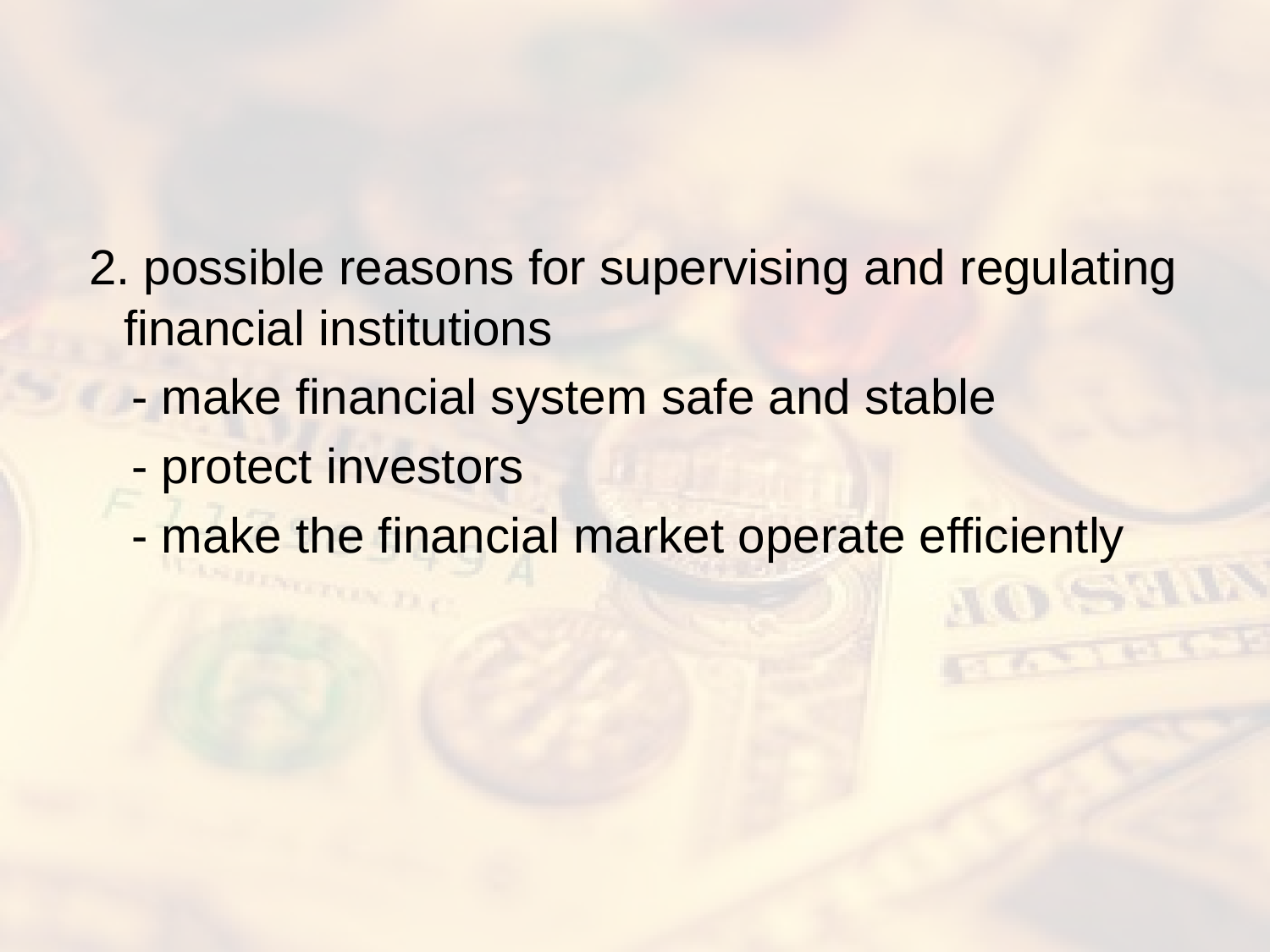

#
 2. possible reasons for supervising and regulating  financial institutions
    - make financial system safe and stable
    - protect investors
    - make the financial market operate efficiently